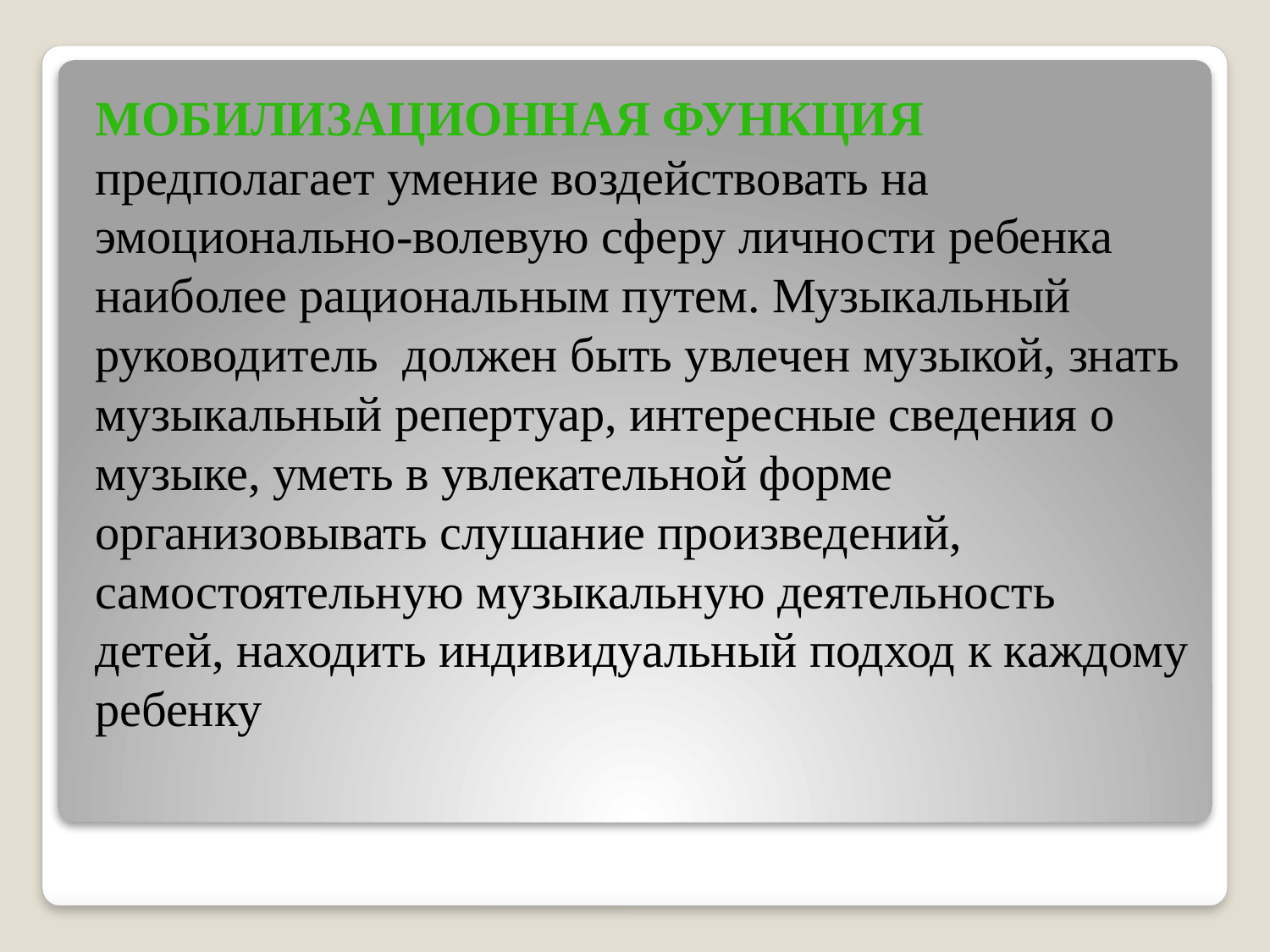

Мобилизационная функция предполагает умение воздействовать на эмоционально-волевую сферу личности ребенка наиболее рациональным путем. Музыкальный руководитель  должен быть увлечен музыкой, знать музыкальный репертуар, интересные сведения о музыке, уметь в увлекательной форме организовывать слушание произведений, самостоятельную музыкальную деятельность детей, находить индивидуальный подход к каждому ребенку